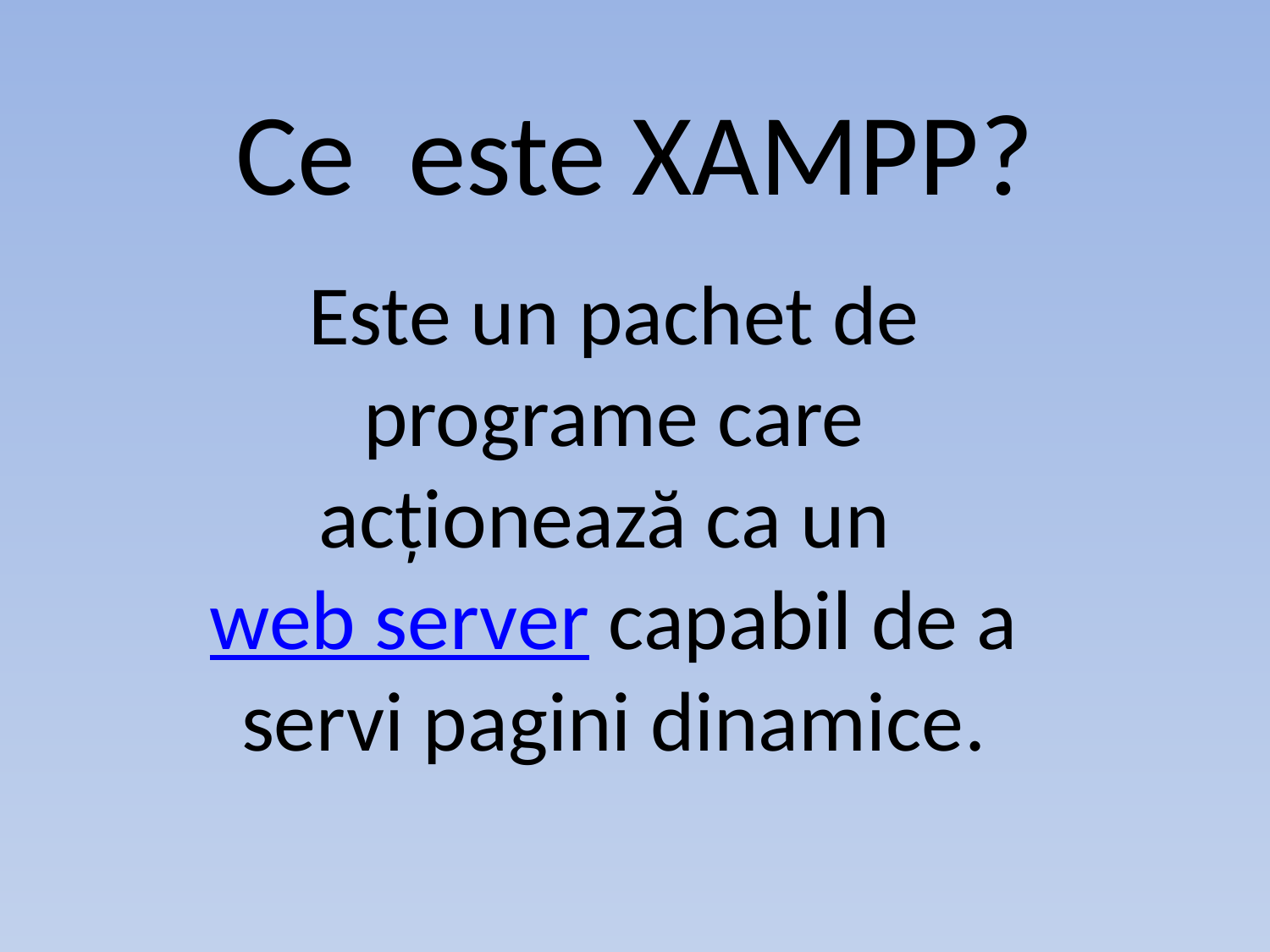

# Ce  este XAMPP?
Este un pachet de programe care acționează ca un web server capabil de a servi pagini dinamice.